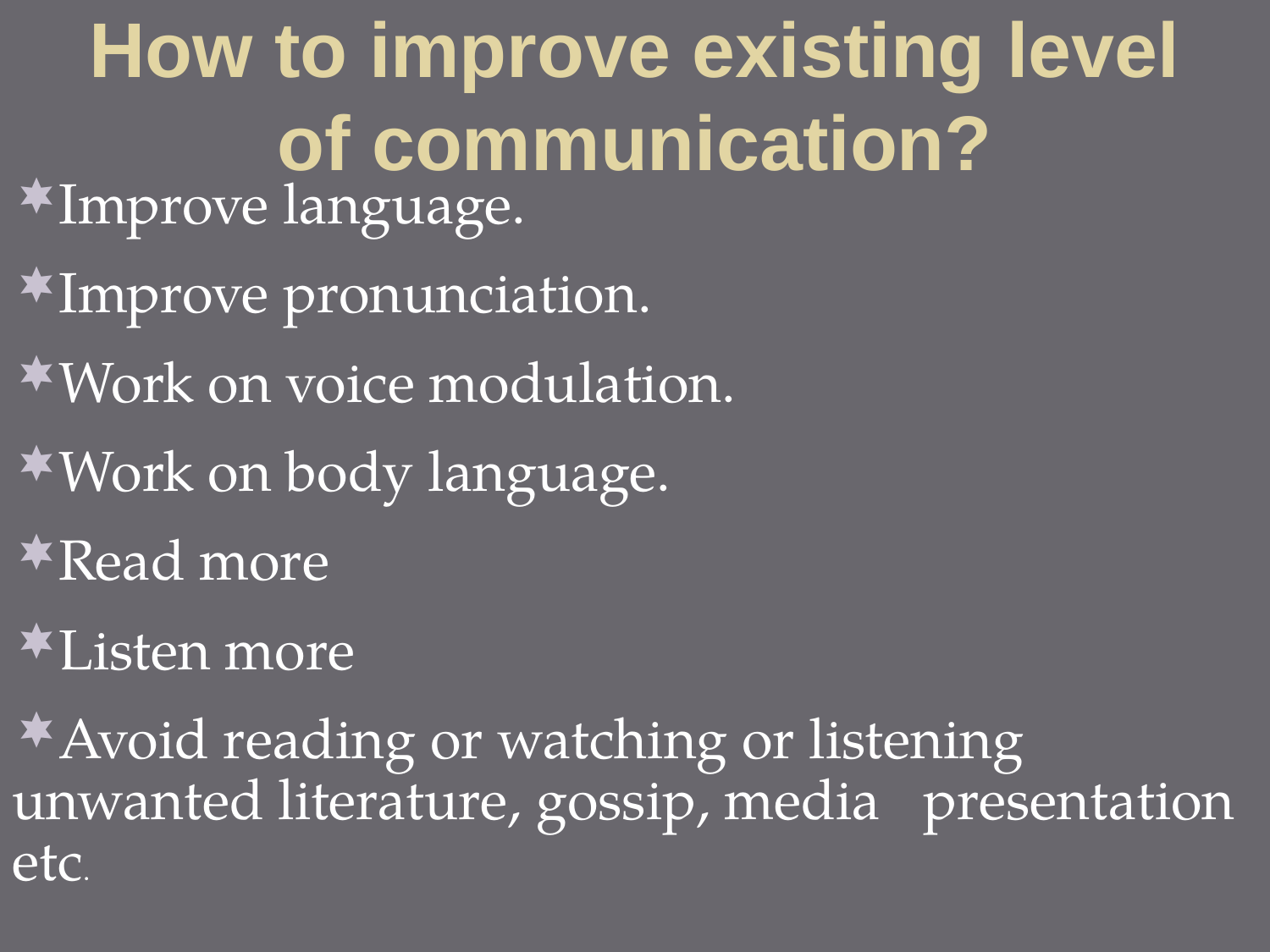

# How to improve existing level of communication?
Improve language.
Improve pronunciation.
Work on voice modulation.
Work on body language.
Read more
Listen more
Avoid reading or watching or listening unwanted literature, gossip, media   presentation etc.